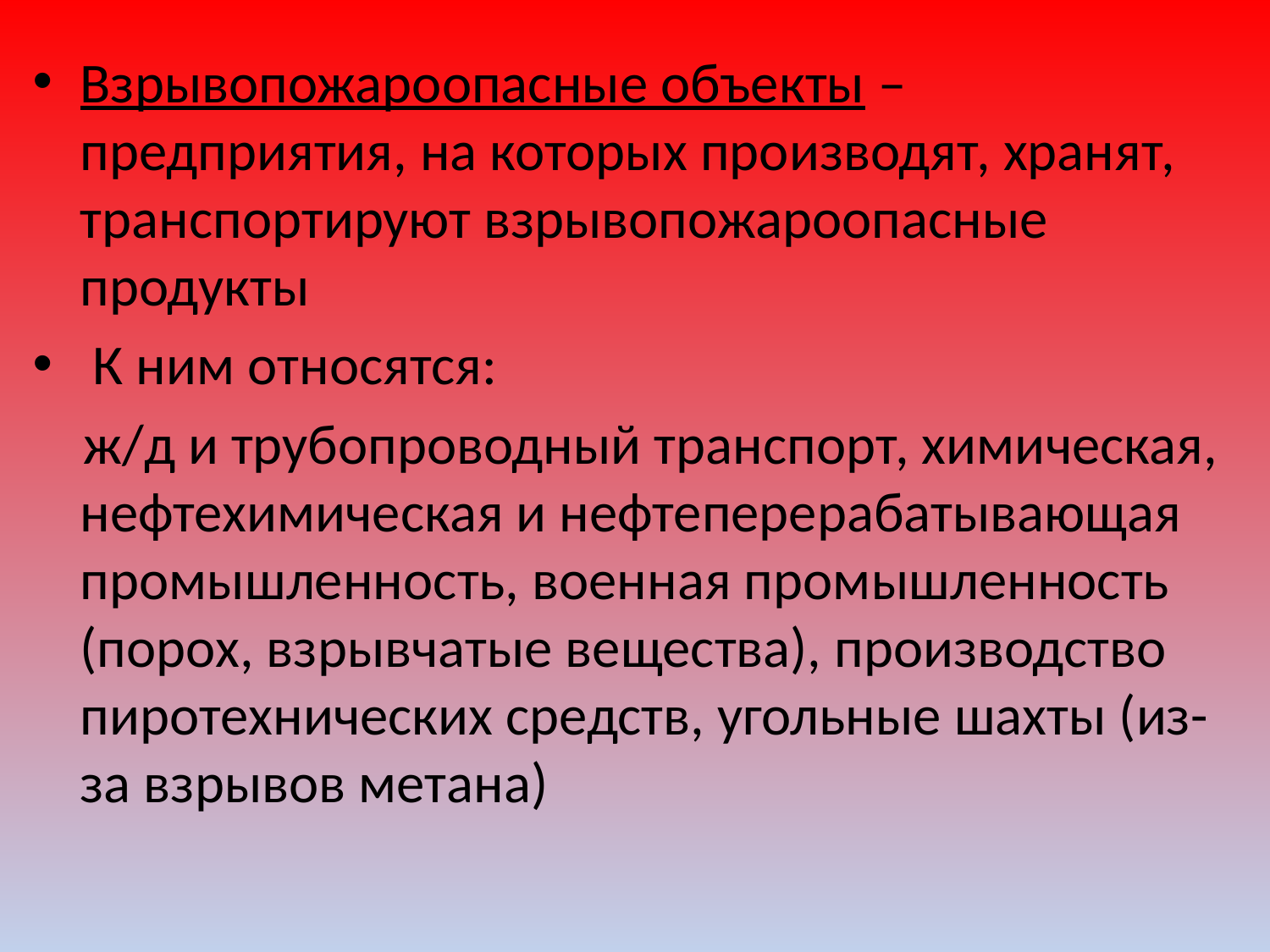

Взрывопожароопасные объекты – предприятия, на которых производят, хранят, транспортируют взрывопожароопасные продукты
 К ним относятся:
    ж/д и трубопроводный транспорт, химическая, нефтехимическая и нефтеперерабатывающая промышленность, военная промышленность (порох, взрывчатые вещества), производство пиротехнических средств, угольные шахты (из-за взрывов метана)